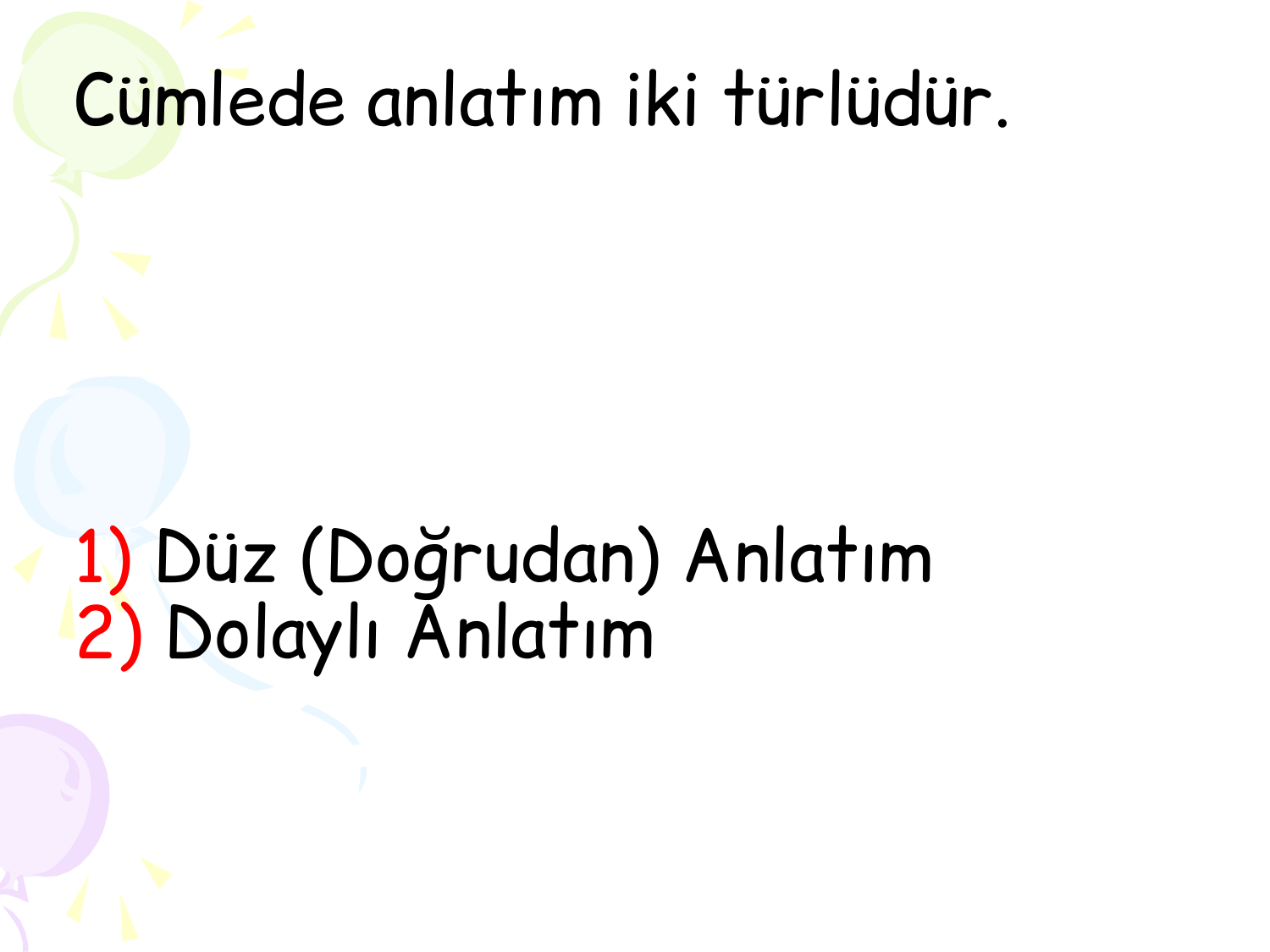

# CÜMLE ANLATIMI Cümlede anlatım iki türlüdür. 1) Düz (Doğrudan) Anlatım 2) Dolaylı Anlatım